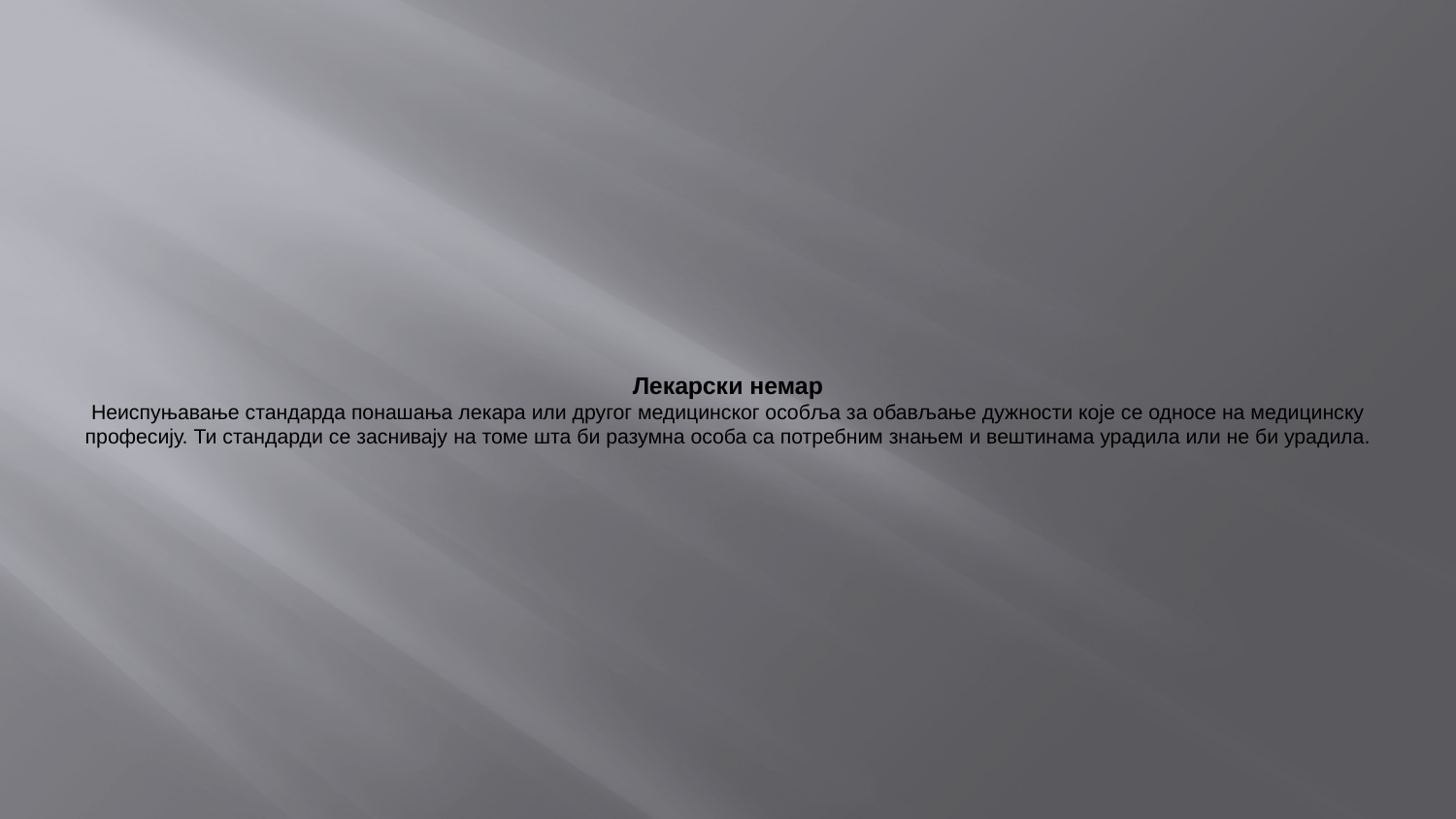

# Лекарски немар Неиспуњавање стандарда понашања лекара или другог медицинског особља за обављање дужности које се односе на медицинску професију. Ти стандарди се заснивају на томе шта би разумна особа са потребним знањем и вештинама урадила или не би урадила.